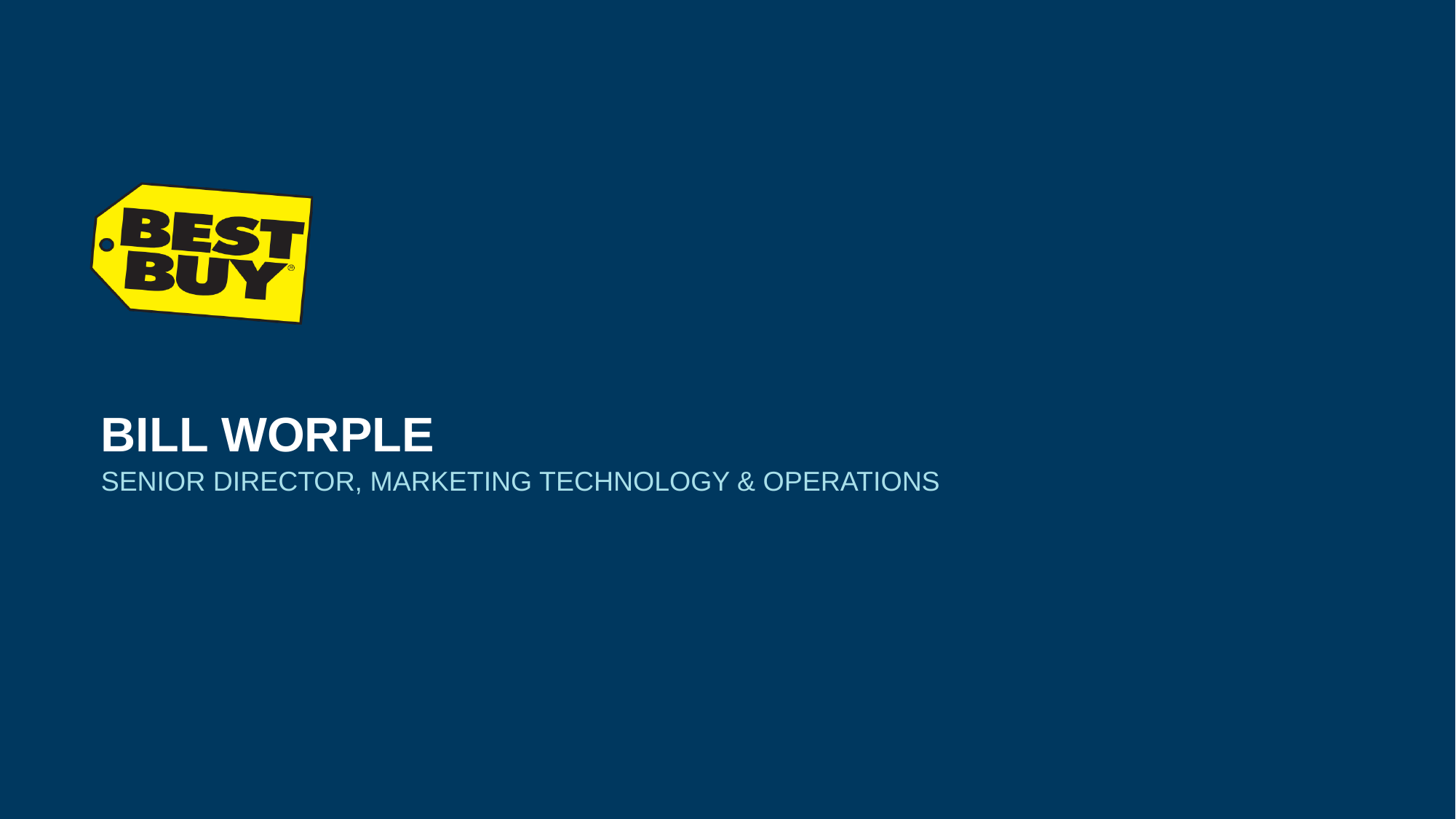

# Bill Worple
Senior Director, Marketing Technology & Operations